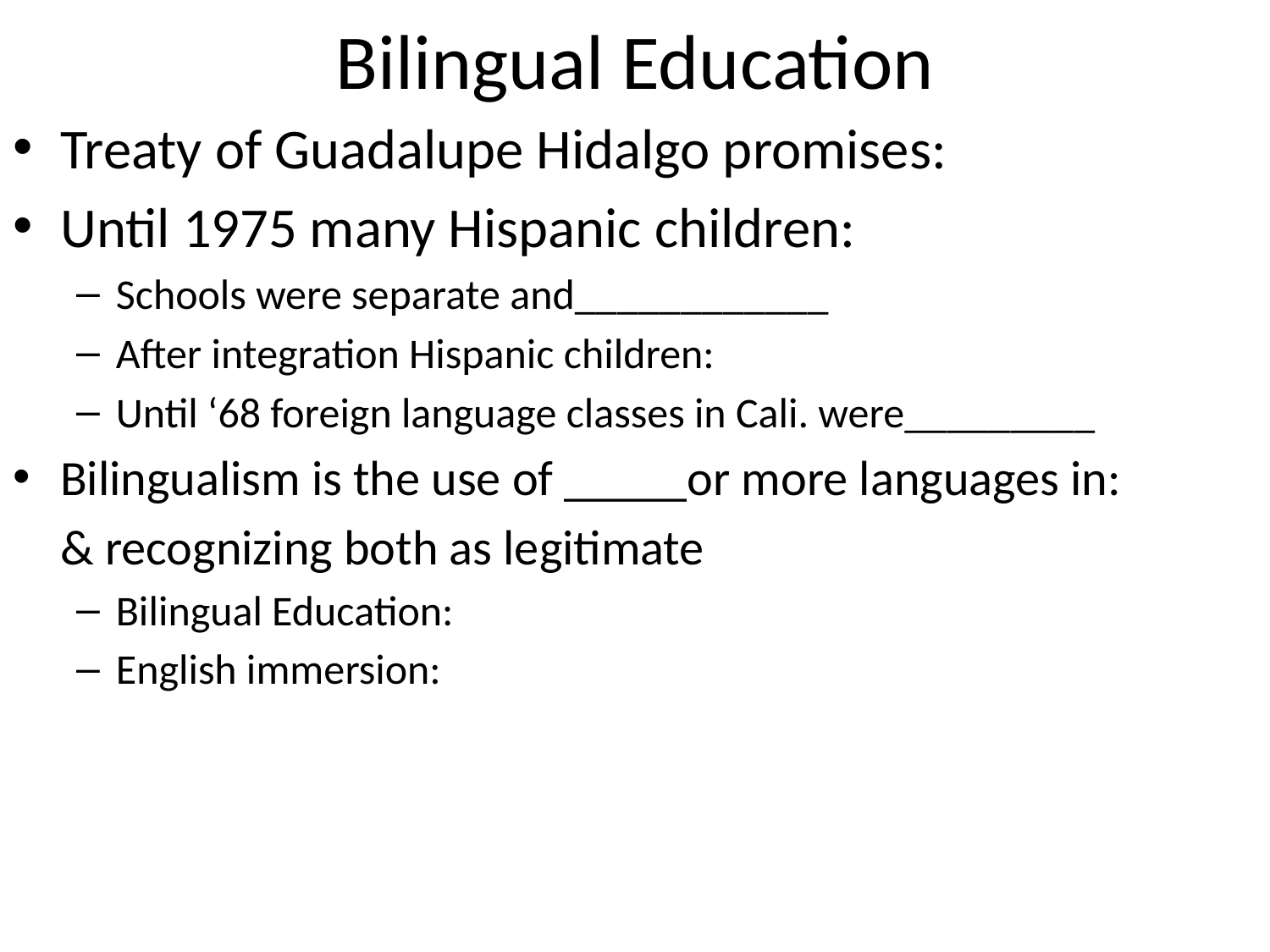

# Bilingual Education
Treaty of Guadalupe Hidalgo promises:
Until 1975 many Hispanic children:
Schools were separate and____________
After integration Hispanic children:
Until ‘68 foreign language classes in Cali. were_________
Bilingualism is the use of _____or more languages in:
	& recognizing both as legitimate
Bilingual Education:
English immersion: